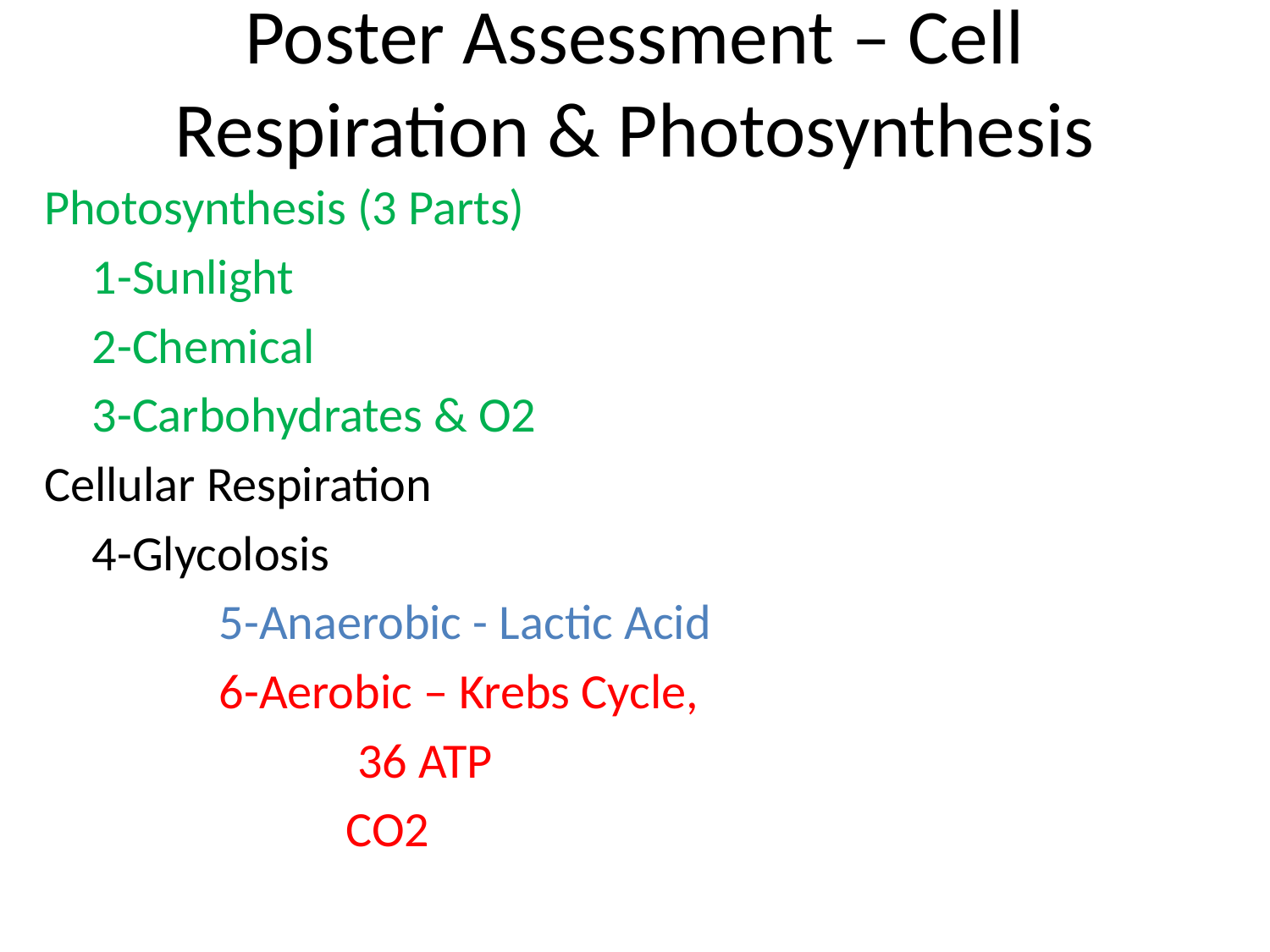

# Poster Assessment – Cell Respiration & Photosynthesis
Photosynthesis (3 Parts)
	1-Sunlight
	2-Chemical
	3-Carbohydrates & O2
Cellular Respiration
	4-Glycolosis
		5-Anaerobic - Lactic Acid
		6-Aerobic – Krebs Cycle,
			 36 ATP
			CO2